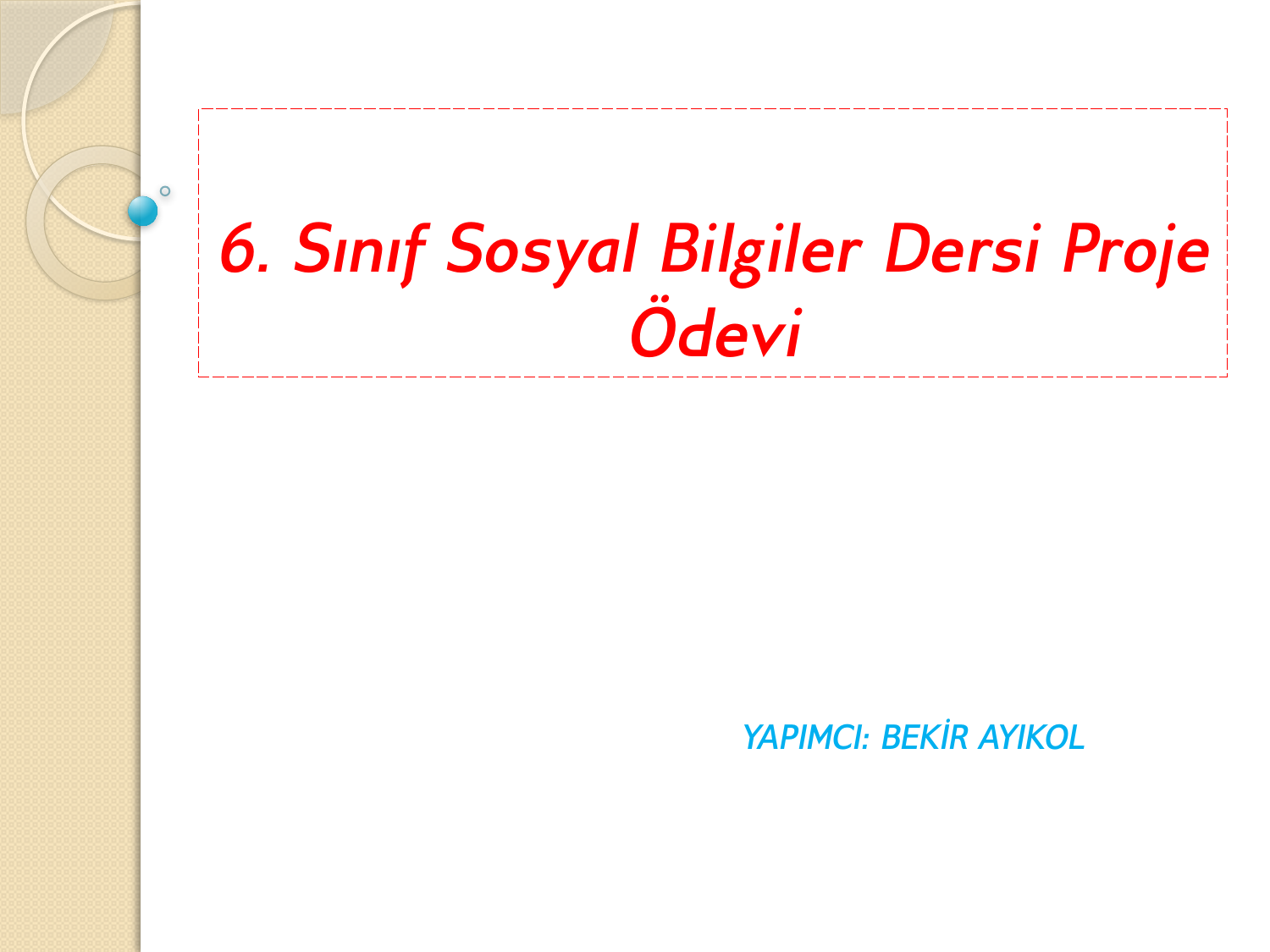

# 6. Sınıf Sosyal Bilgiler Dersi Proje Ödevi
YAPIMCI: BEKİR AYIKOL